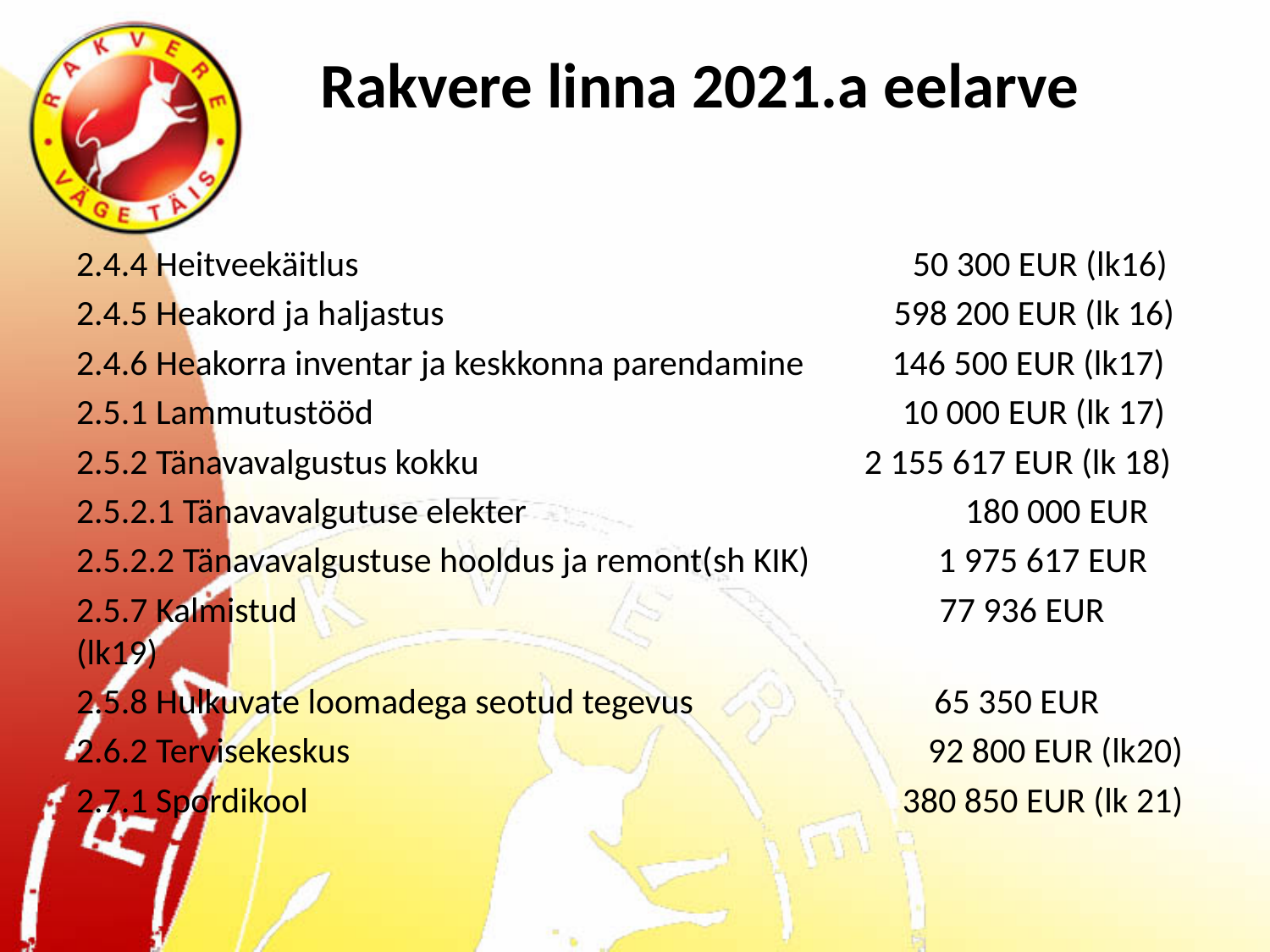

# Rakvere linna 2021.a eelarve

2.4.4 Heitveekäitlus                                                                     50 300 EUR (lk16)
2.4.5 Heakord ja haljastus                                                        598 200 EUR (lk 16)
2.4.6 Heakorra inventar ja keskkonna parendamine           146 500 EUR (lk17)
2.5.1 Lammutustööd				        10 000 EUR (lk 17)
2.5.2 Tänavavalgustus kokku                                                2 155 617 EUR (lk 18)
2.5.2.1 Tänavavalgutuse elekter				180 000 EUR
2.5.2.2 Tänavavalgustuse hooldus ja remont(sh KIK)                1 975 617 EUR
2.5.7 Kalmistud                                                                                77 936 EUR (lk19)
2.5.8 Hulkuvate loomadega seotud tegevus                              65 350 EUR
2.6.2 Tervisekeskus                                                                        92 800 EUR (lk20)
2.7.1 Spordikool					        380 850 EUR (lk 21)